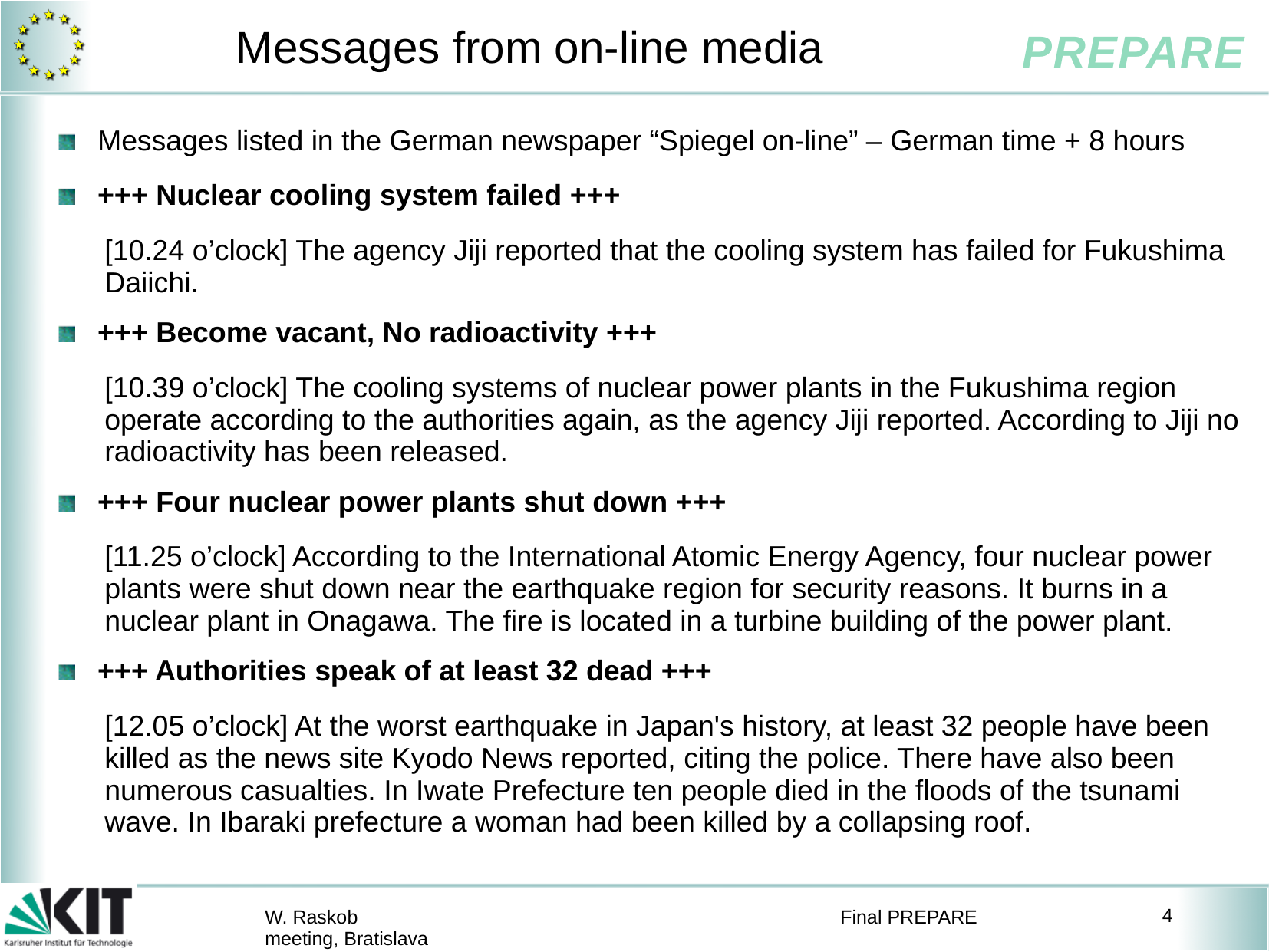

# Messages from on-line media
Messages listed in the German newspaper “Spiegel on-line” – German time + 8 hours
+++ Nuclear cooling system failed +++
[10.24 o’clock] The agency Jiji reported that the cooling system has failed for Fukushima Daiichi.
+++ Become vacant, No radioactivity +++
[10.39 o’clock] The cooling systems of nuclear power plants in the Fukushima region operate according to the authorities again, as the agency Jiji reported. According to Jiji no radioactivity has been released.
+++ Four nuclear power plants shut down +++
[11.25 o’clock] According to the International Atomic Energy Agency, four nuclear power plants were shut down near the earthquake region for security reasons. It burns in a nuclear plant in Onagawa. The fire is located in a turbine building of the power plant.
+++ Authorities speak of at least 32 dead +++
[12.05 o’clock] At the worst earthquake in Japan's history, at least 32 people have been killed as the news site Kyodo News reported, citing the police. There have also been numerous casualties. In Iwate Prefecture ten people died in the floods of the tsunami wave. In Ibaraki prefecture a woman had been killed by a collapsing roof.